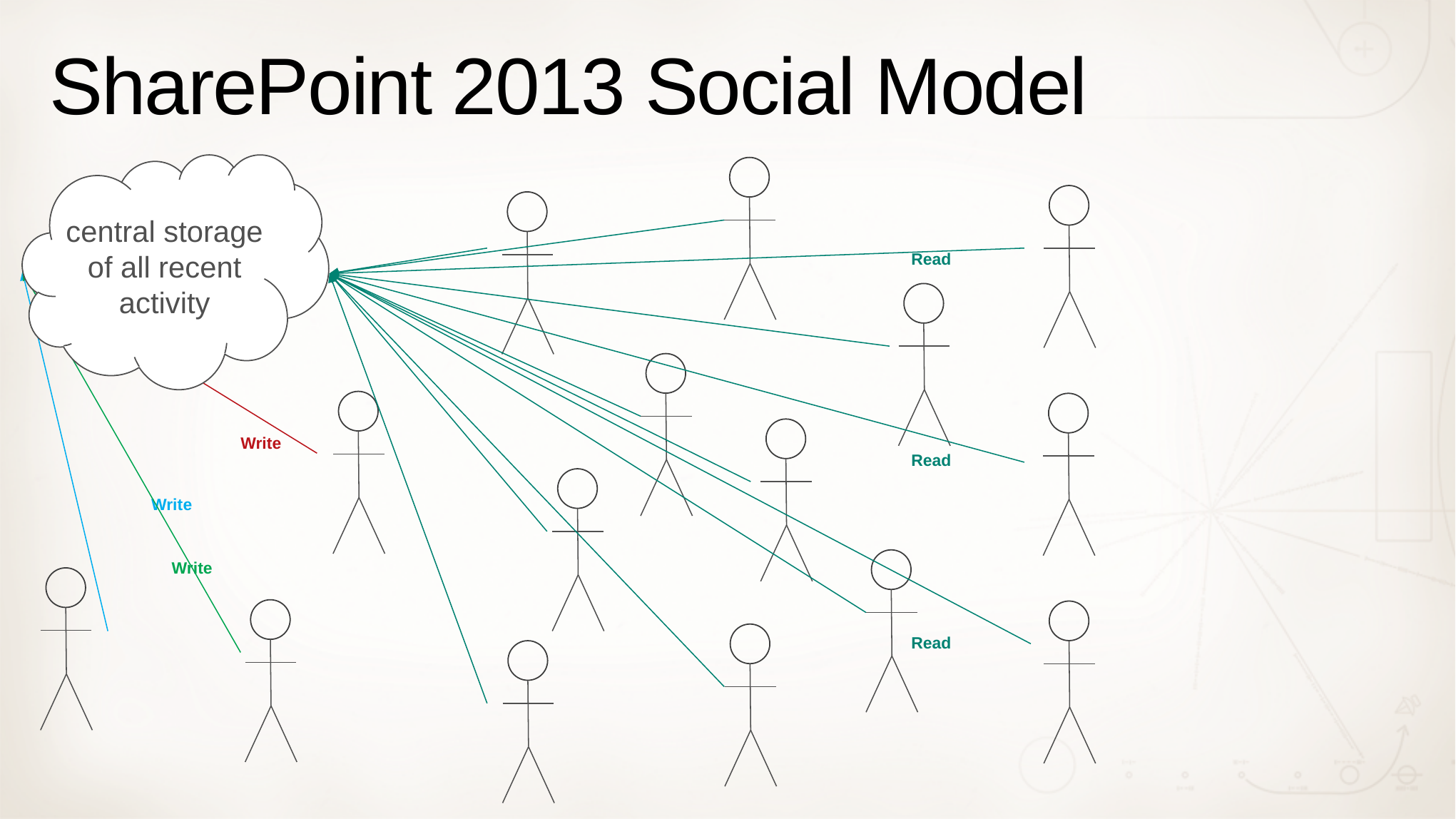

# SharePoint 2013 Social Model
central storage of all recent activity

Read

Write
Read

Write

Write

Read